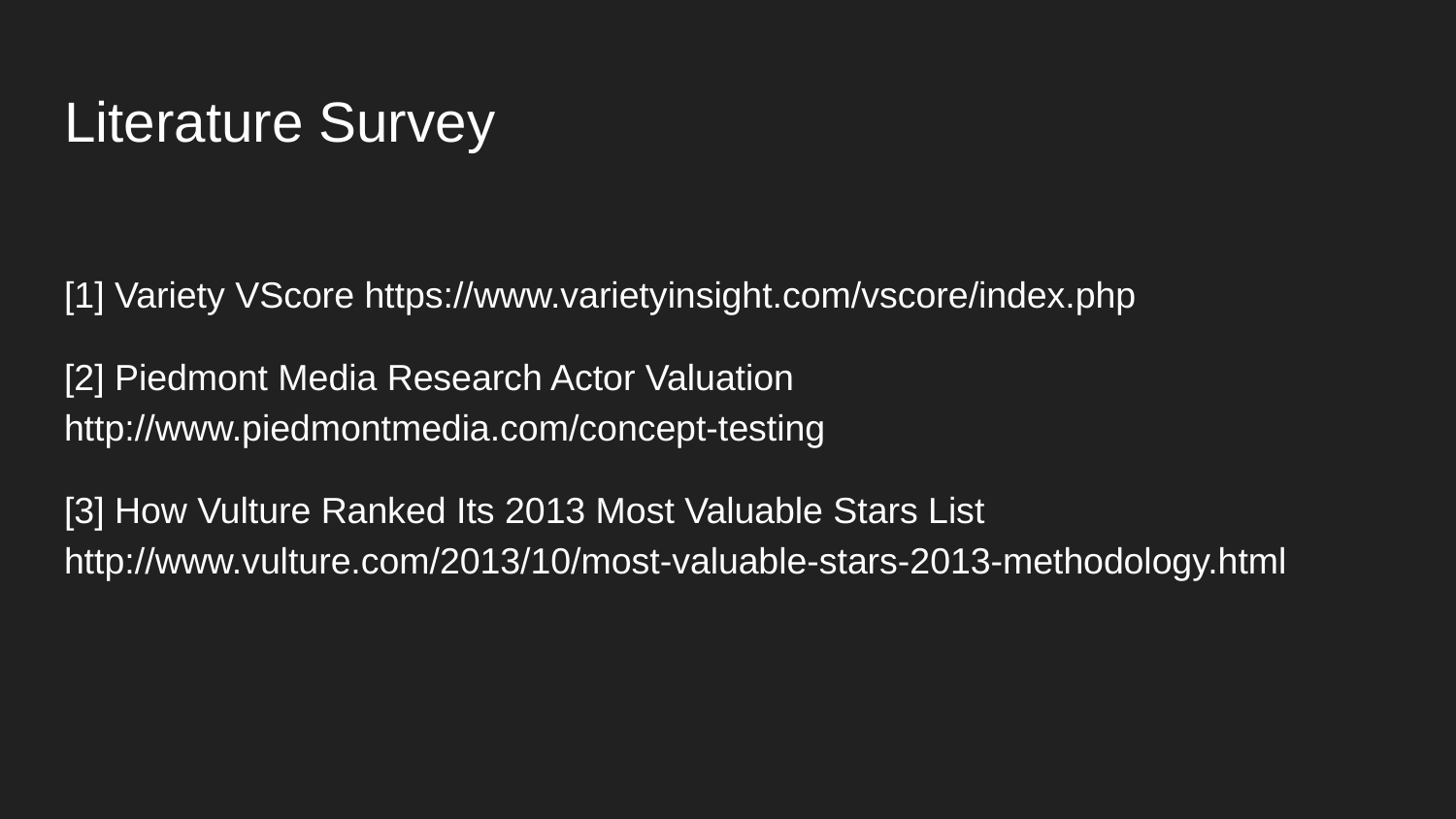

# Literature Survey
[1] Variety VScore https://www.varietyinsight.com/vscore/index.php
[2] Piedmont Media Research Actor Valuation http://www.piedmontmedia.com/concept-testing
[3] How Vulture Ranked Its 2013 Most Valuable Stars List http://www.vulture.com/2013/10/most-valuable-stars-2013-methodology.html